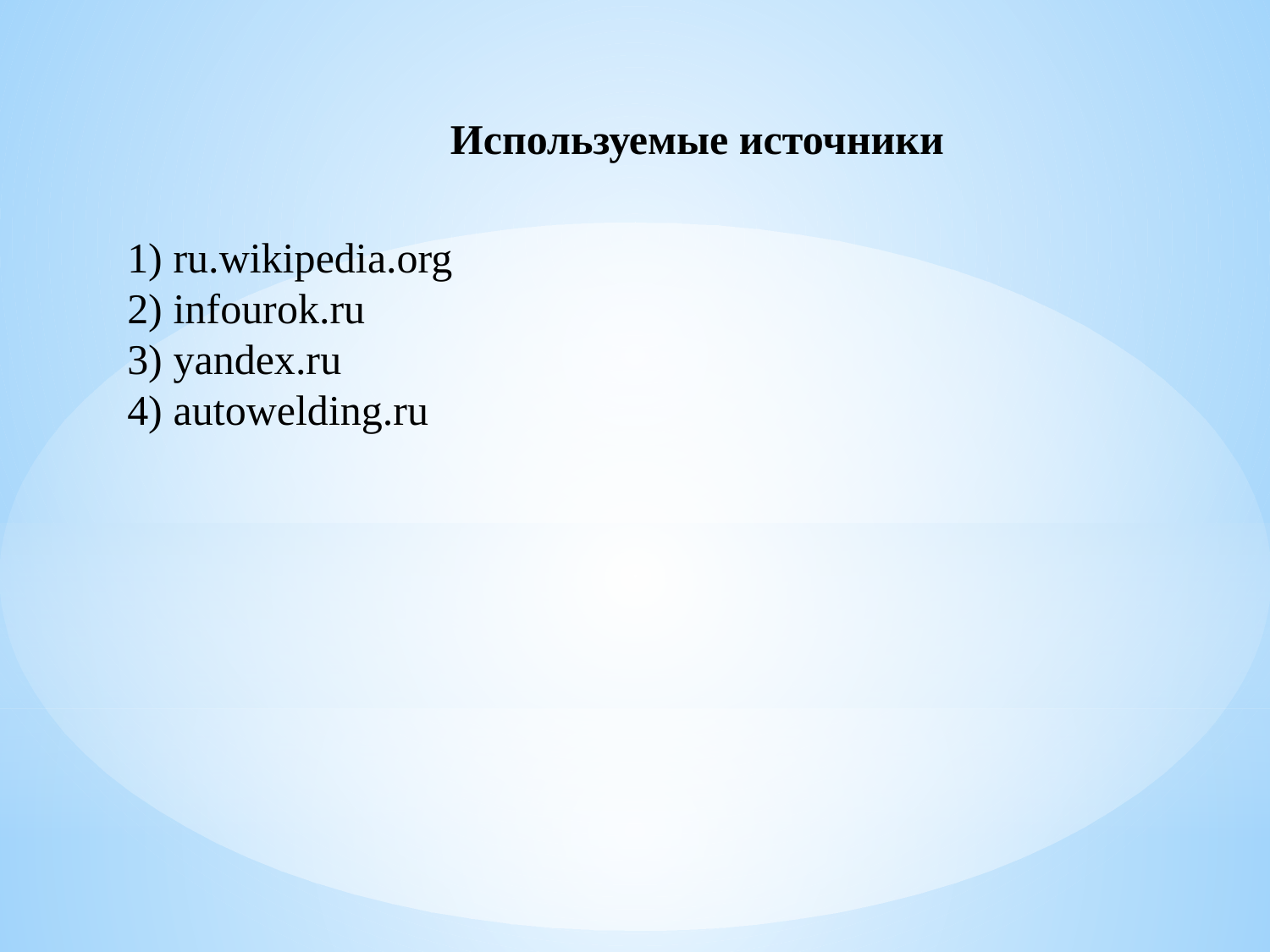

Используемые источники
1) ru.wikipedia.org
2) infourok.ru
3) yandex.ru
4) autowelding.ru